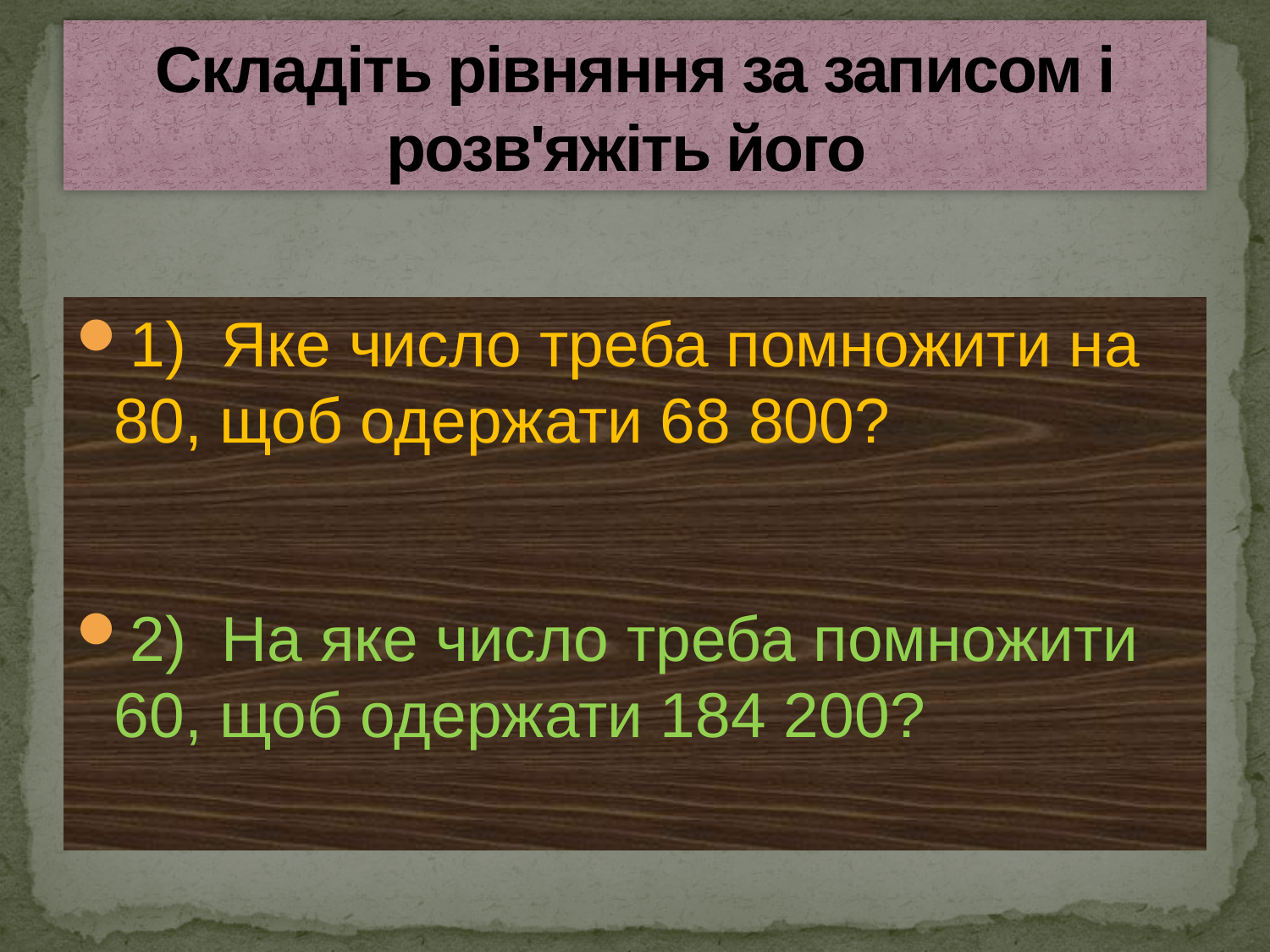

# Складіть рівняння за записом і розв'яжіть його
1)  Яке число треба помножити на 80, щоб одержати 68 800?

2)  На яке число треба помножити 60, щоб одержати 184 200?